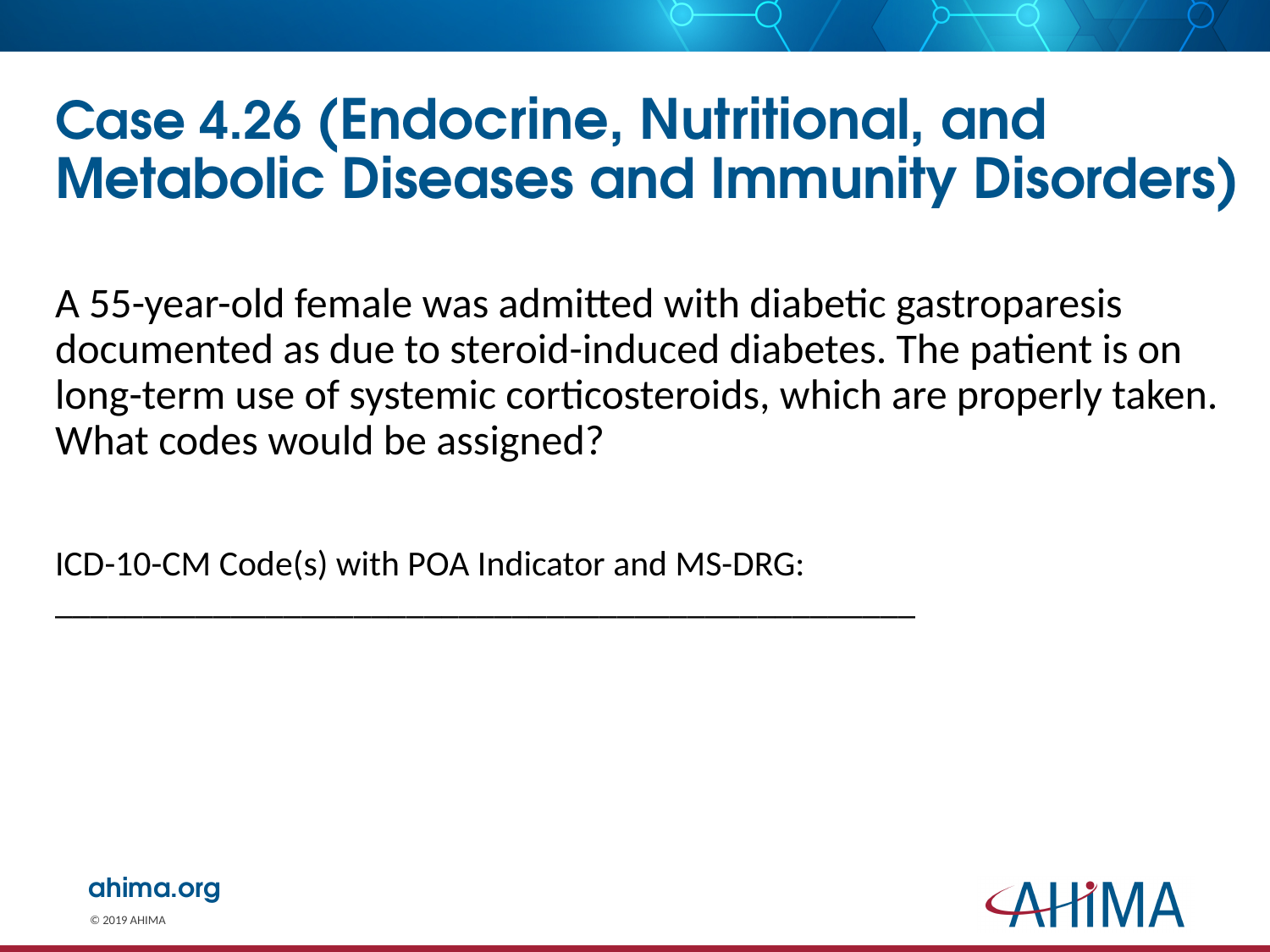

# Case 4.26 (Endocrine, Nutritional, and Metabolic Diseases and Immunity Disorders)
A 55-year-old female was admitted with diabetic gastroparesis documented as due to steroid-induced diabetes. The patient is on long-term use of systemic corticosteroids, which are properly taken. What codes would be assigned?

ICD-10-CM Code(s) with POA Indicator and MS-DRG: _________________________________________________